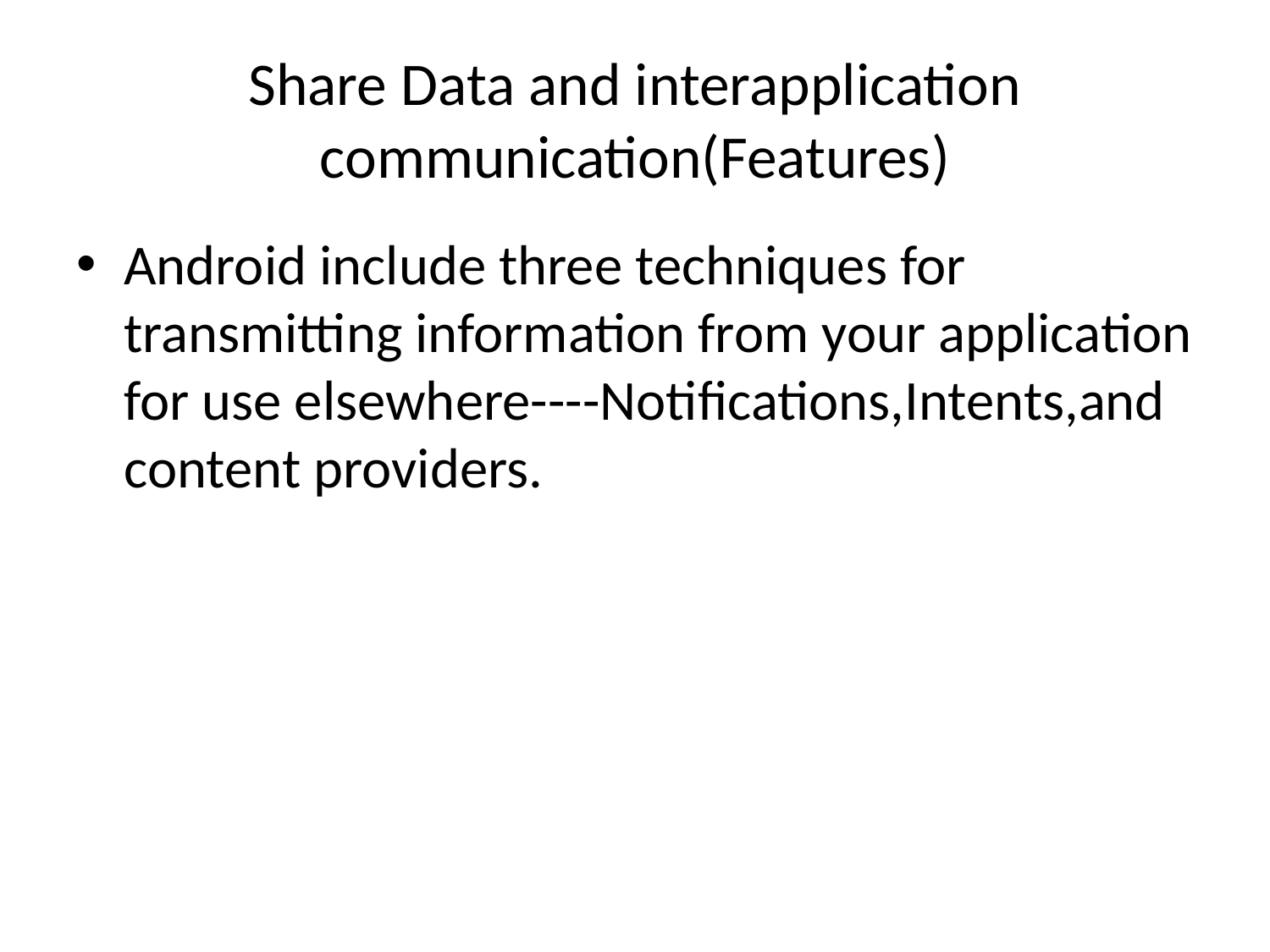

# Share Data and interapplication communication(Features)
Android include three techniques for transmitting information from your application for use elsewhere----Notifications,Intents,and content providers.